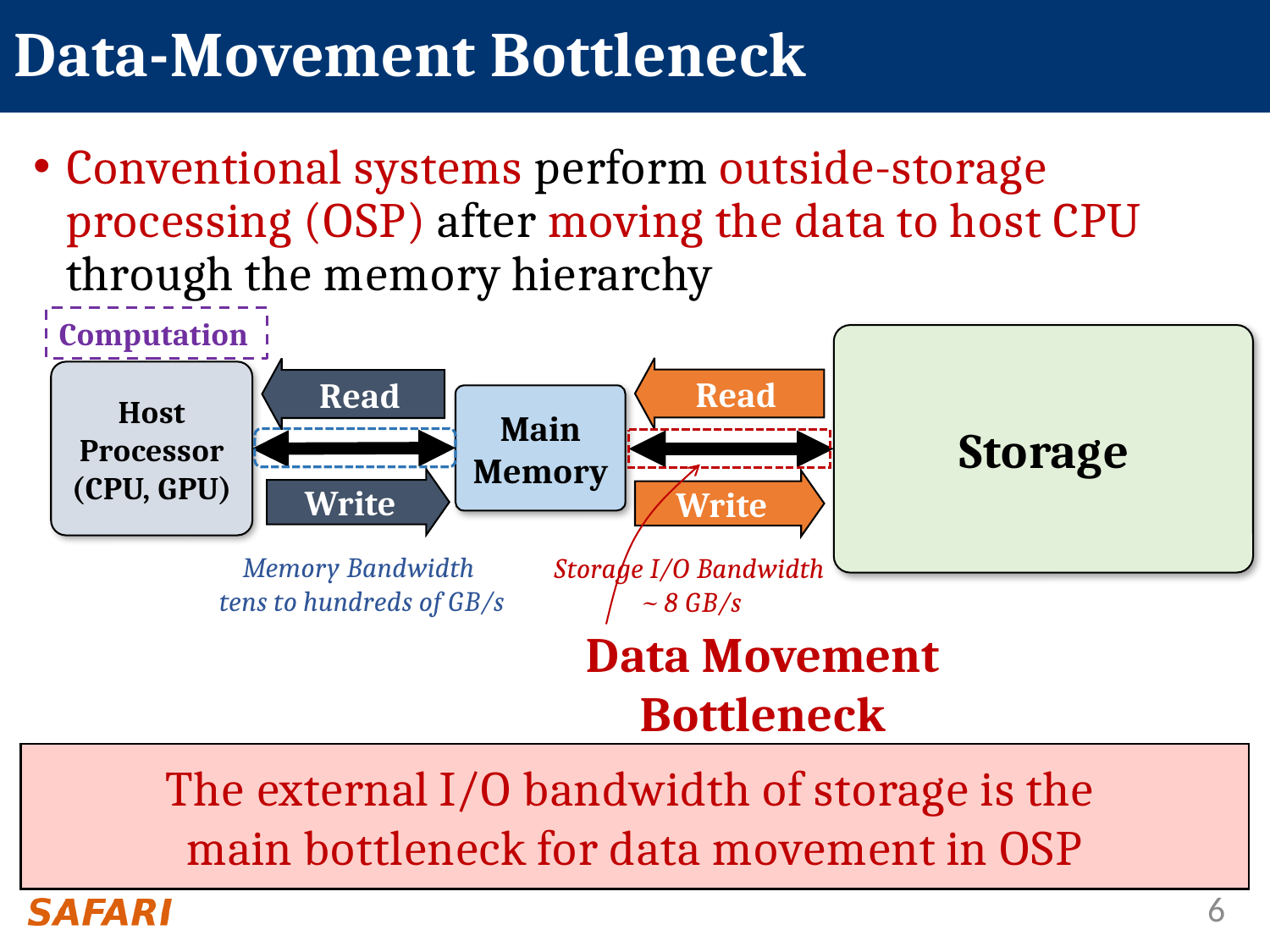

# Data-Movement Bottleneck
Conventional systems perform outside-storage processing (OSP) after moving the data to host CPU through the memory hierarchy
Computation
Storage
Read
Read
Host Processor
(CPU, GPU)
Main
Memory

Write
Write
Memory Bandwidth
tens to hundreds of GB/s
Storage I/O Bandwidth
 ~ 8 GB/s
Data Movement Bottleneck
The external I/O bandwidth of storage is the
main bottleneck for data movement in OSP